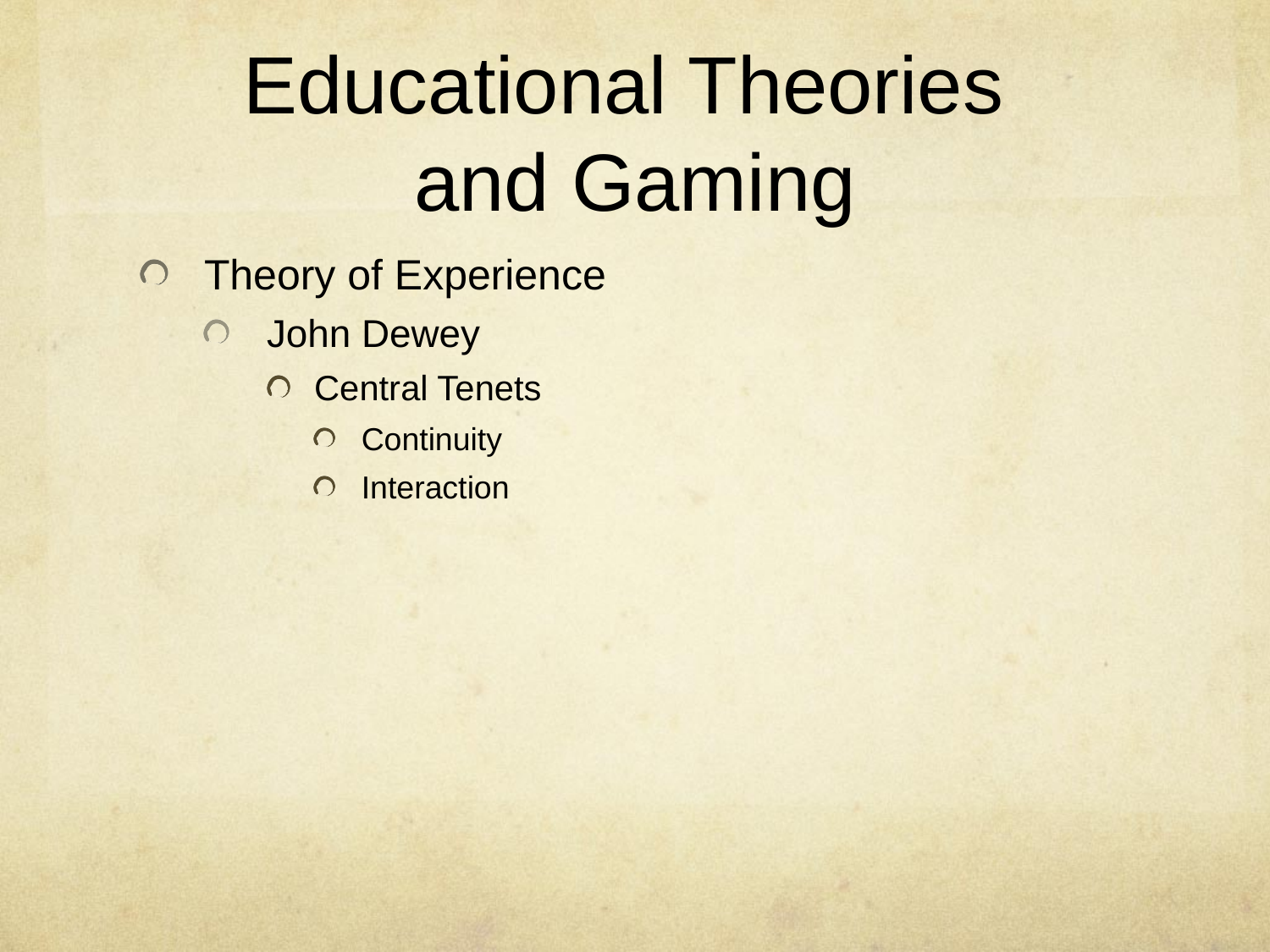

# Educational Theories and Gaming
Theory of Experience
John Dewey
Central Tenets
Continuity
Interaction